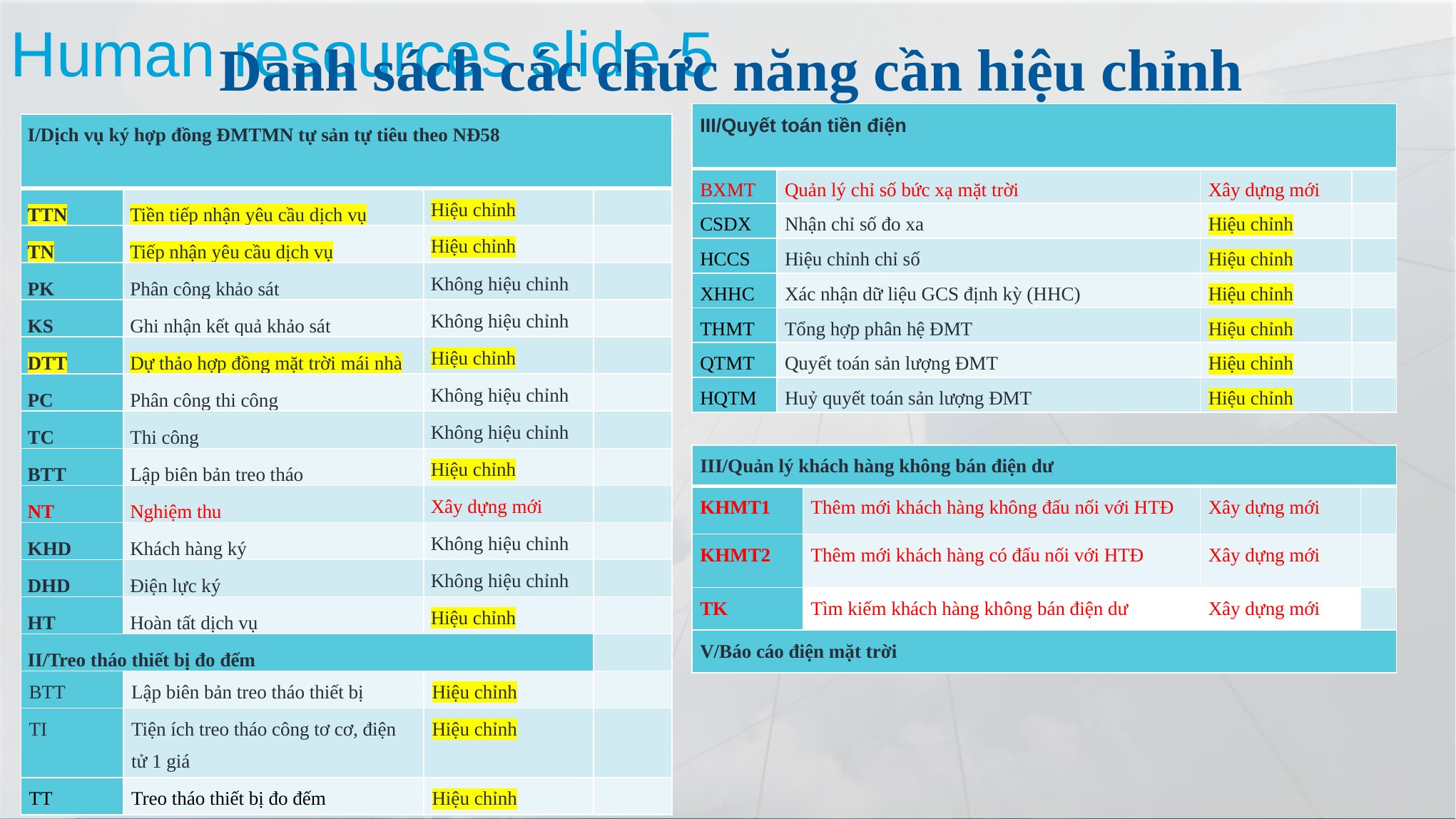

Human resources slide 5
Danh sách các chức năng cần hiệu chỉnh
| III/Quyết toán tiền điện |  |  |  |
| --- | --- | --- | --- |
| BXMT | Quản lý chỉ số bức xạ mặt trời | Xây dựng mới |  |
| CSDX | Nhận chỉ số đo xa | Hiệu chỉnh |  |
| HCCS | Hiệu chỉnh chỉ số | Hiệu chỉnh |  |
| XHHC | Xác nhận dữ liệu GCS định kỳ (HHC) | Hiệu chỉnh |  |
| THMT | Tổng hợp phân hệ ĐMT | Hiệu chỉnh |  |
| QTMT | Quyết toán sản lượng ĐMT | Hiệu chỉnh |  |
| HQTM | Huỷ quyết toán sản lượng ĐMT | Hiệu chỉnh |  |
| I/Dịch vụ ký hợp đồng ĐMTMN tự sản tự tiêu theo NĐ58 |  |  |  |
| --- | --- | --- | --- |
| TTN | Tiền tiếp nhận yêu cầu dịch vụ | Hiệu chỉnh |  |
| TN | Tiếp nhận yêu cầu dịch vụ | Hiệu chỉnh |  |
| PK | Phân công khảo sát | Không hiệu chỉnh |  |
| KS | Ghi nhận kết quả khảo sát | Không hiệu chỉnh |  |
| DTT | Dự thảo hợp đồng mặt trời mái nhà | Hiệu chỉnh |  |
| PC | Phân công thi công | Không hiệu chỉnh |  |
| TC | Thi công | Không hiệu chỉnh |  |
| BTT | Lập biên bản treo tháo | Hiệu chỉnh |  |
| NT | Nghiệm thu | Xây dựng mới |  |
| KHD | Khách hàng ký | Không hiệu chỉnh |  |
| DHD | Điện lực ký | Không hiệu chỉnh |  |
| HT | Hoàn tất dịch vụ | Hiệu chỉnh |  |
| II/Treo tháo thiết bị đo đếm |  |  |  |
| BTT | Lập biên bản treo tháo thiết bị | Hiệu chỉnh |  |
| TI | Tiện ích treo tháo công tơ cơ, điện tử 1 giá | Hiệu chỉnh |  |
| TT | Treo tháo thiết bị đo đếm | Hiệu chỉnh |  |
| III/Quản lý khách hàng không bán điện dư |  |  |  |
| --- | --- | --- | --- |
| KHMT1 | Thêm mới khách hàng không đấu nối với HTĐ | Xây dựng mới |  |
| KHMT2 | Thêm mới khách hàng có đấu nối với HTĐ | Xây dựng mới |  |
| TK | Tìm kiếm khách hàng không bán điện dư | Xây dựng mới |  |
| V/Báo cáo điện mặt trời |  |  |  |